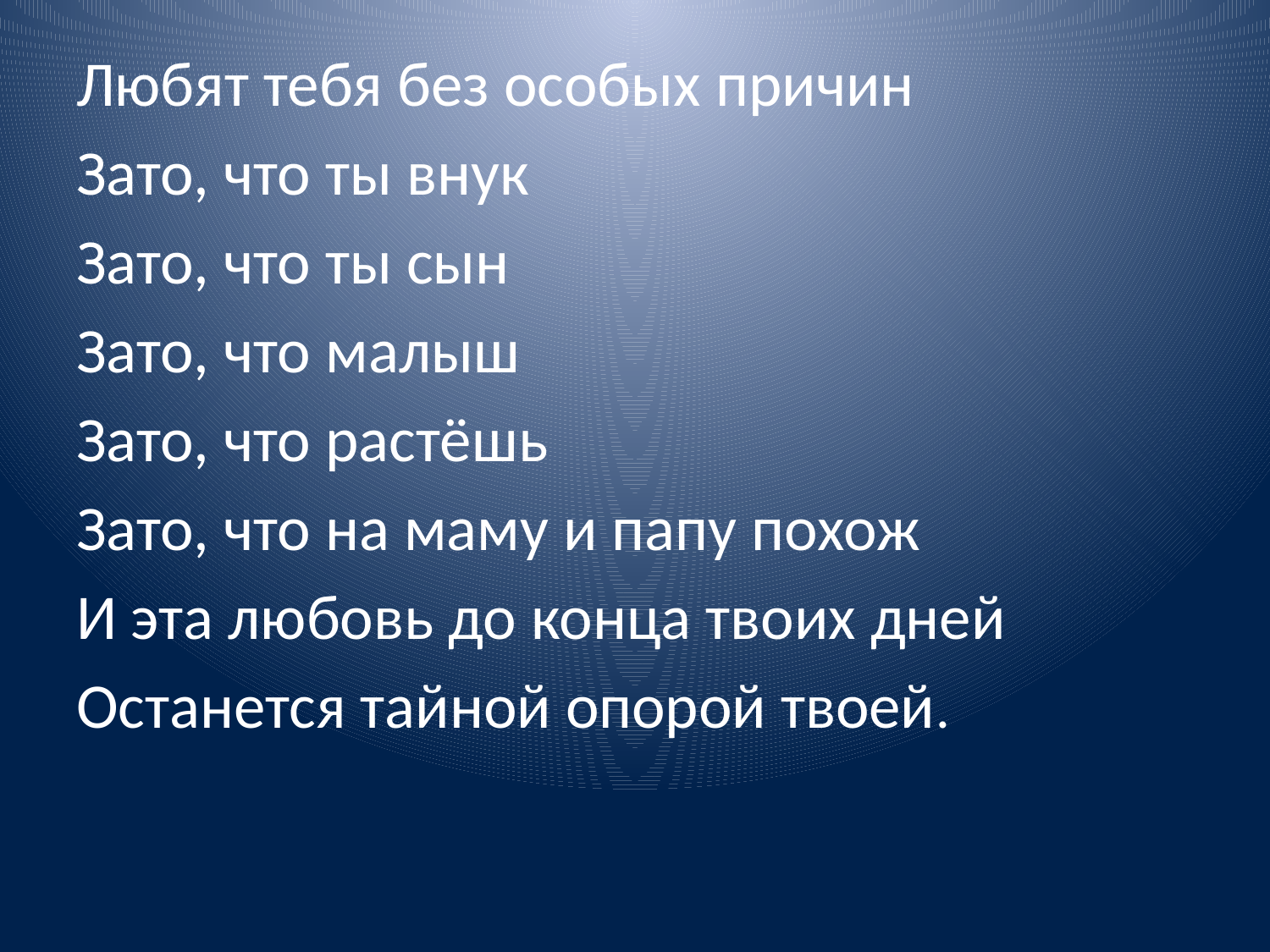

Любят тебя без особых причин
Зато, что ты внук
Зато, что ты сын
Зато, что малыш
Зато, что растёшь
Зато, что на маму и папу похож
И эта любовь до конца твоих дней
Останется тайной опорой твоей.

#